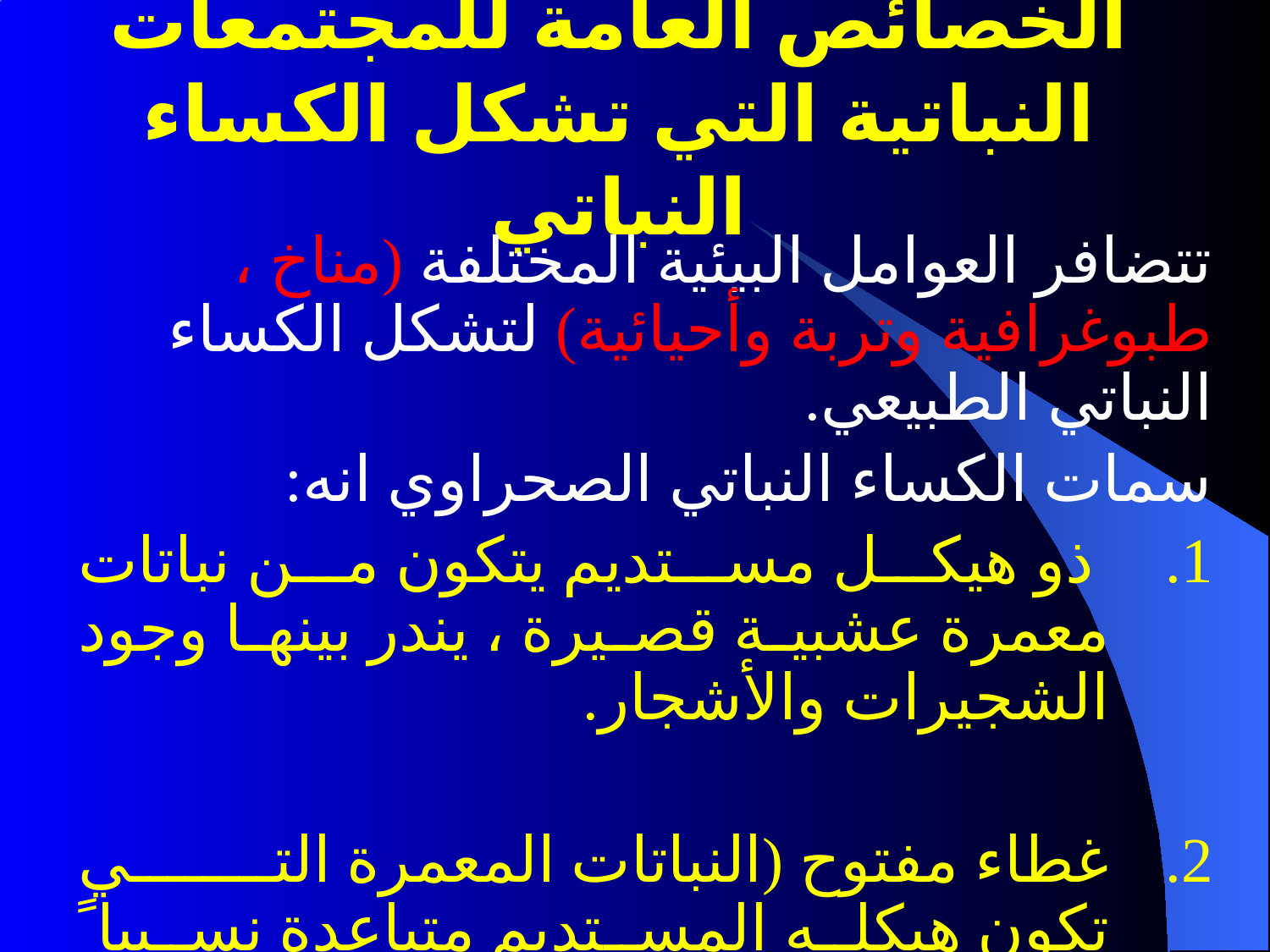

# الخصائص العامة للمجتمعات النباتية التي تشكل الكساء النباتي
تتضافر العوامل البيئية المختلفة (مناخ ، طبوغرافية وتربة وأحيائية) لتشكل الكساء النباتي الطبيعي.
سمات الكساء النباتي الصحراوي انه:
 ذو هيكل مستديم يتكون من نباتات معمرة عشبية قصيرة ، يندر بينها وجود الشجيرات والأشجار.

غطاء مفتوح (النباتات المعمرة التي تكون هيكله المستديم متباعدة نسبيا ً وتفصل بينها مسافات من الأرض العارية التي تنمو فيها النباتات الحولية)